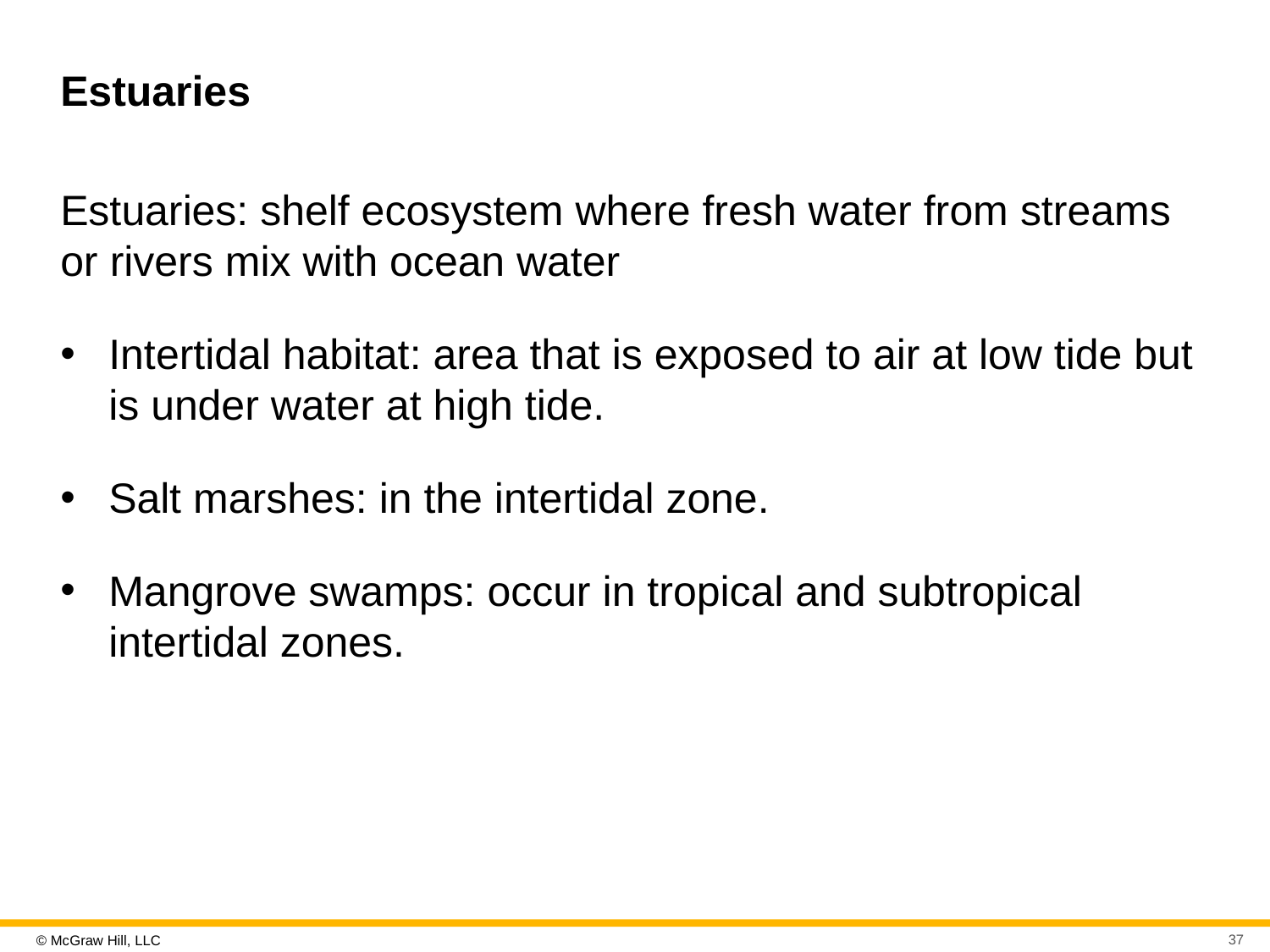

# Estuaries
Estuaries: shelf ecosystem where fresh water from streams or rivers mix with ocean water
Intertidal habitat: area that is exposed to air at low tide but is under water at high tide.
Salt marshes: in the intertidal zone.
Mangrove swamps: occur in tropical and subtropical intertidal zones.
37